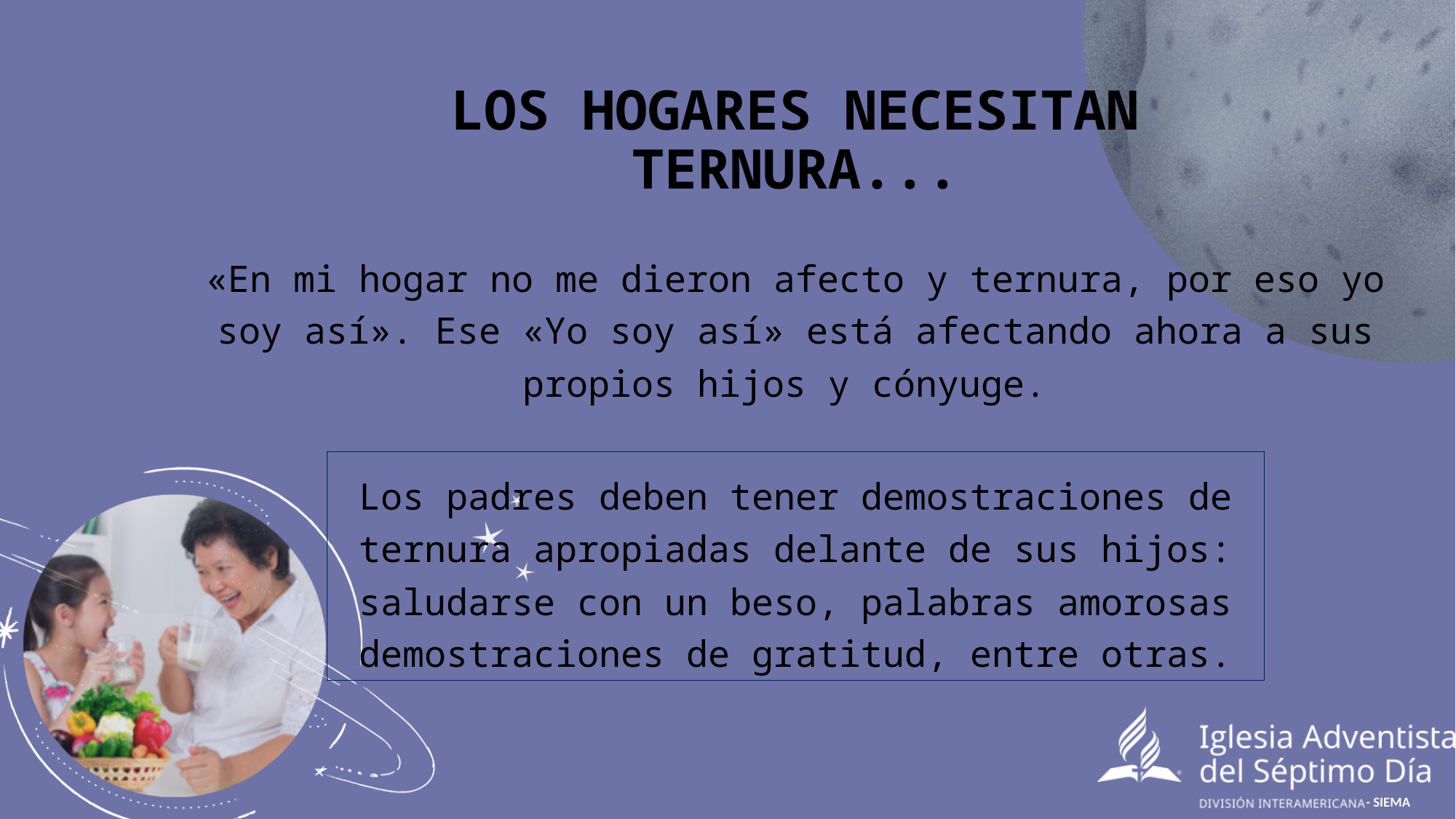

# LOS HOGARES NECESITAN TERNURA...
«En mi hogar no me dieron afecto y ternura, por eso yo soy así». Ese «Yo soy así» está afectando ahora a sus propios hijos y cónyuge.
Los padres deben tener demostraciones de ternura apropiadas delante de sus hijos: saludarse con un beso, palabras amorosas demostraciones de gratitud, entre otras.
 - SIEMA